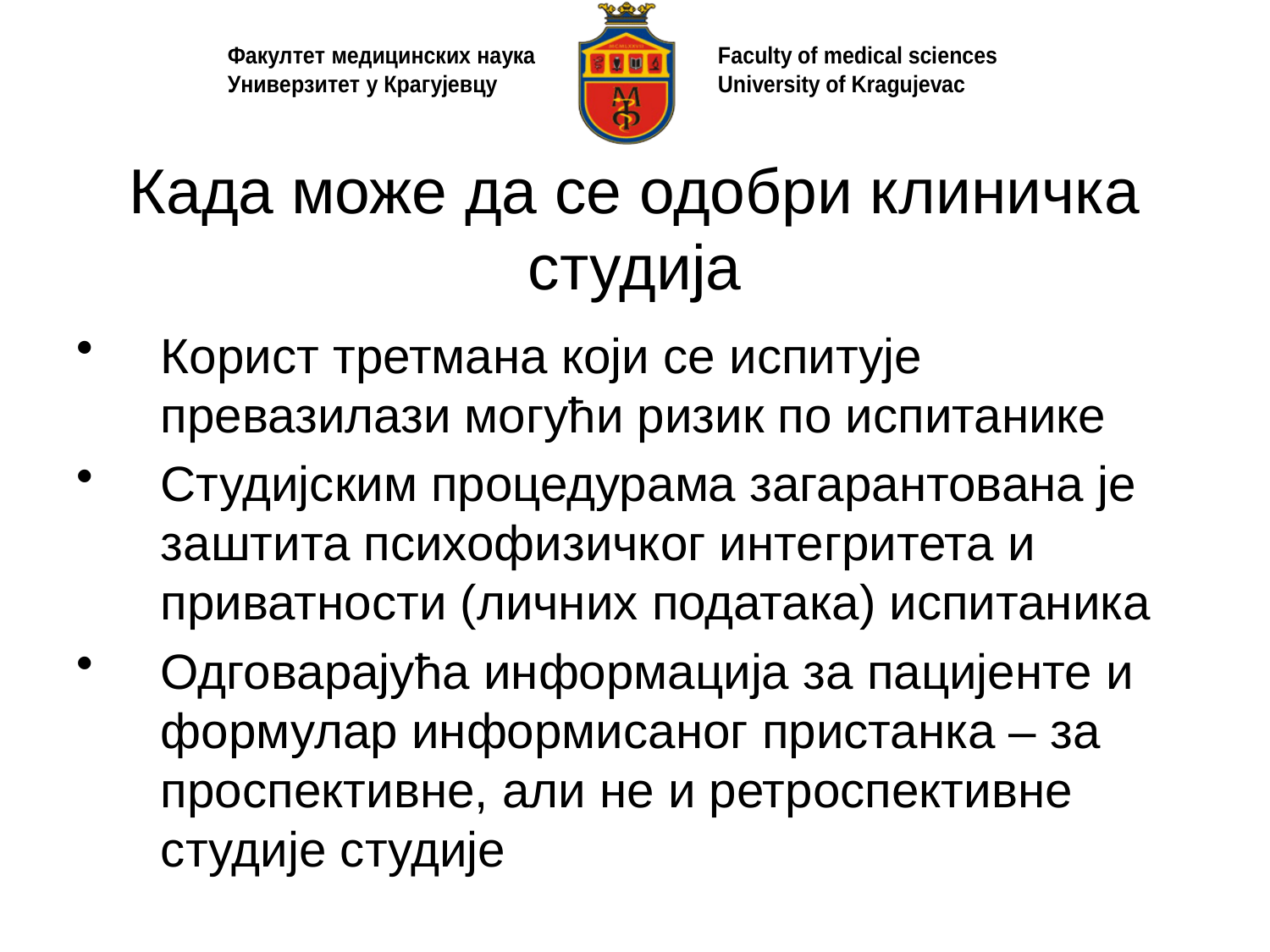

# Када може да се одобри клиничка студија
Корист третмана који се испитује превазилази могући ризик по испитанике
Студијским процедурама загарантована је заштита психофизичког интегритета и приватности (личних података) испитаника
Одговарајућа информација за пацијенте и формулар информисаног пристанка – за проспективне, али не и ретроспективне студије студије